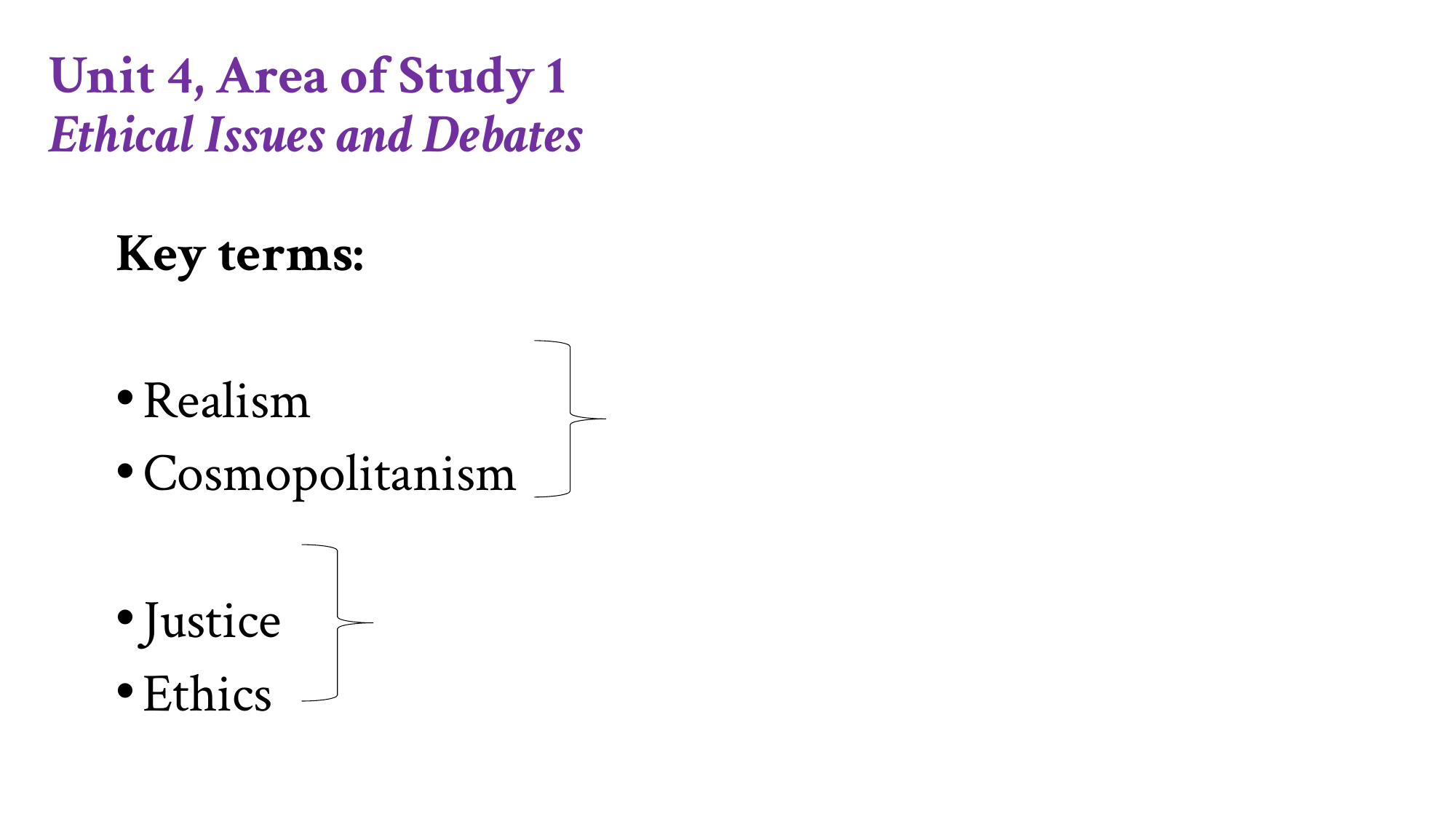

# Unit 4, Area of Study 1 Ethical Issues and Debates
Key terms:

Realism
Cosmopolitanism

Justice
Ethics